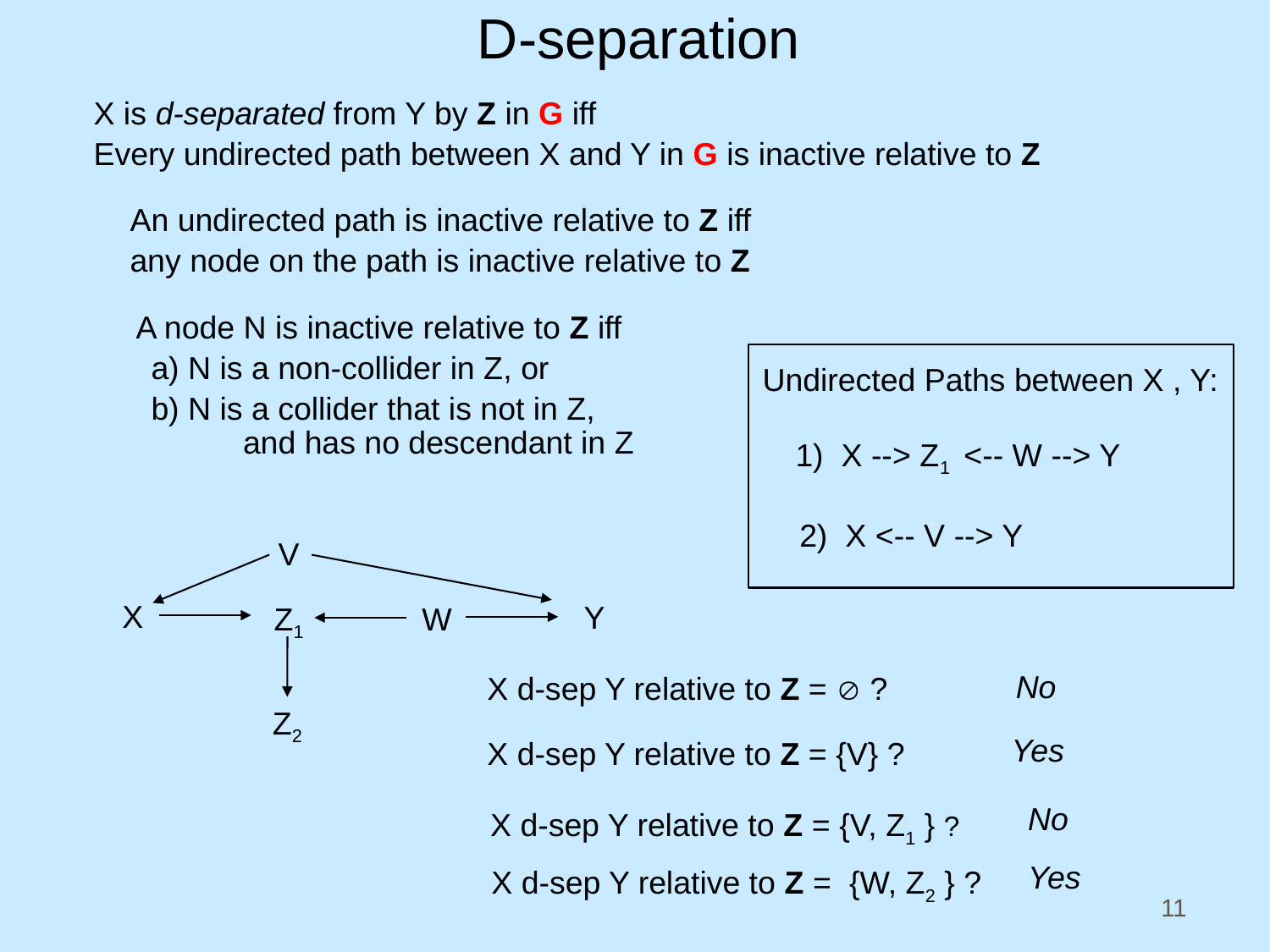

# D-separation
X is d-separated from Y by Z in G iff
Every undirected path between X and Y in G is inactive relative to Z
An undirected path is inactive relative to Z iff
any node on the path is inactive relative to Z
A node N is inactive relative to Z iff
a) N is a non-collider in Z, or
b) N is a collider that is not in Z,
     and has no descendant in Z

Undirected Paths between X , Y:

1)  X --> Z1  <-- W --> Y

2)  X <-- V --> Y

V
X
Y
W
Z1
No

X d-sep Y relative to Z = ∅ ?

Z2
Yes

X d-sep Y relative to Z = {V} ?

No

X d-sep Y relative to Z = {V, Z1 } ?

Yes
X d-sep Y relative to Z =  {W, Z2 } ?

11